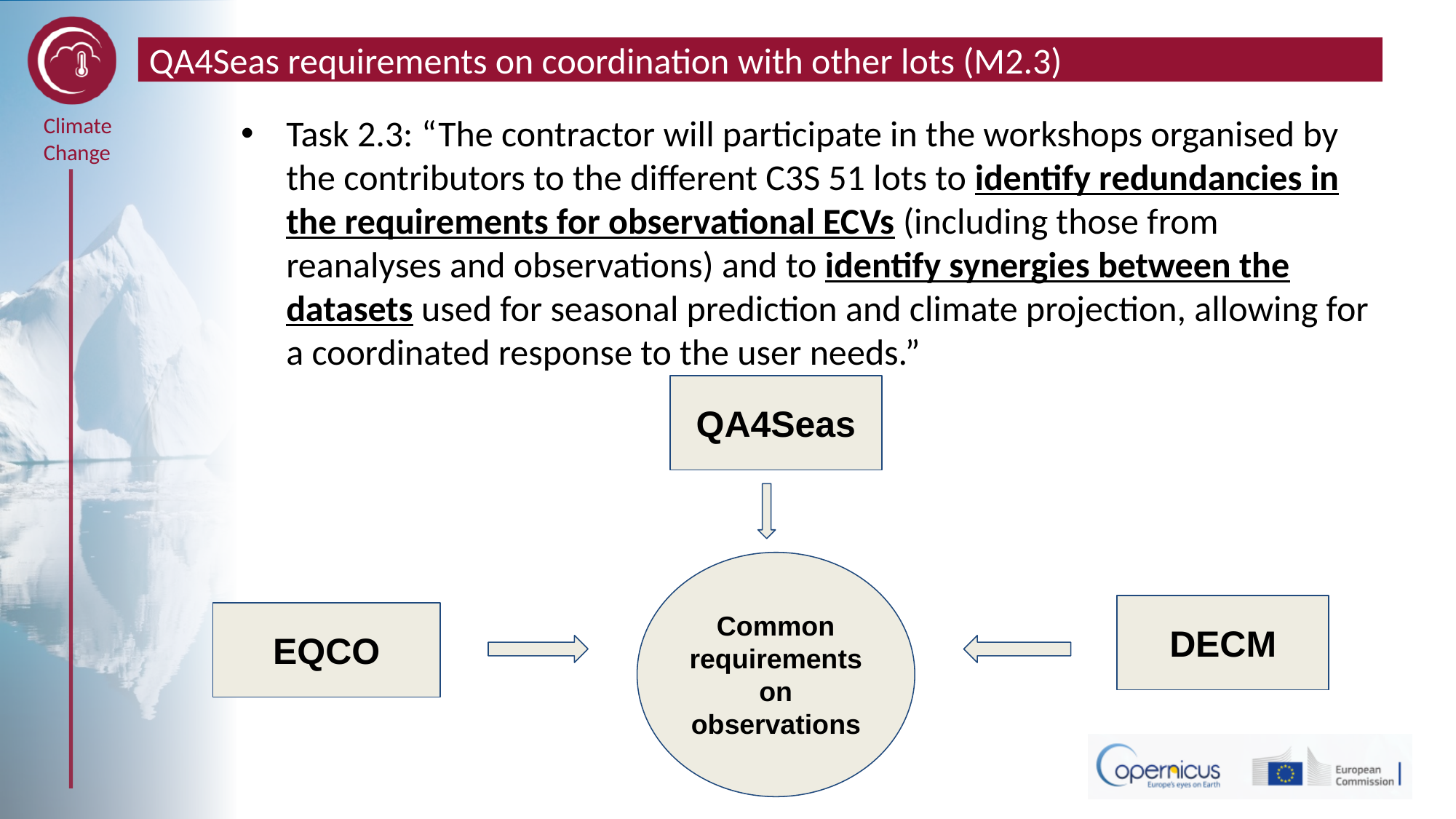

# QA4Seas requirements on coordination with other lots (M2.3)
Task 2.3: “The contractor will participate in the workshops organised by the contributors to the different C3S 51 lots to identify redundancies in the requirements for observational ECVs (including those from reanalyses and observations) and to identify synergies between the datasets used for seasonal prediction and climate projection, allowing for a coordinated response to the user needs.”

QA4Seas

Common
requirements on observations
DECM
EQCO